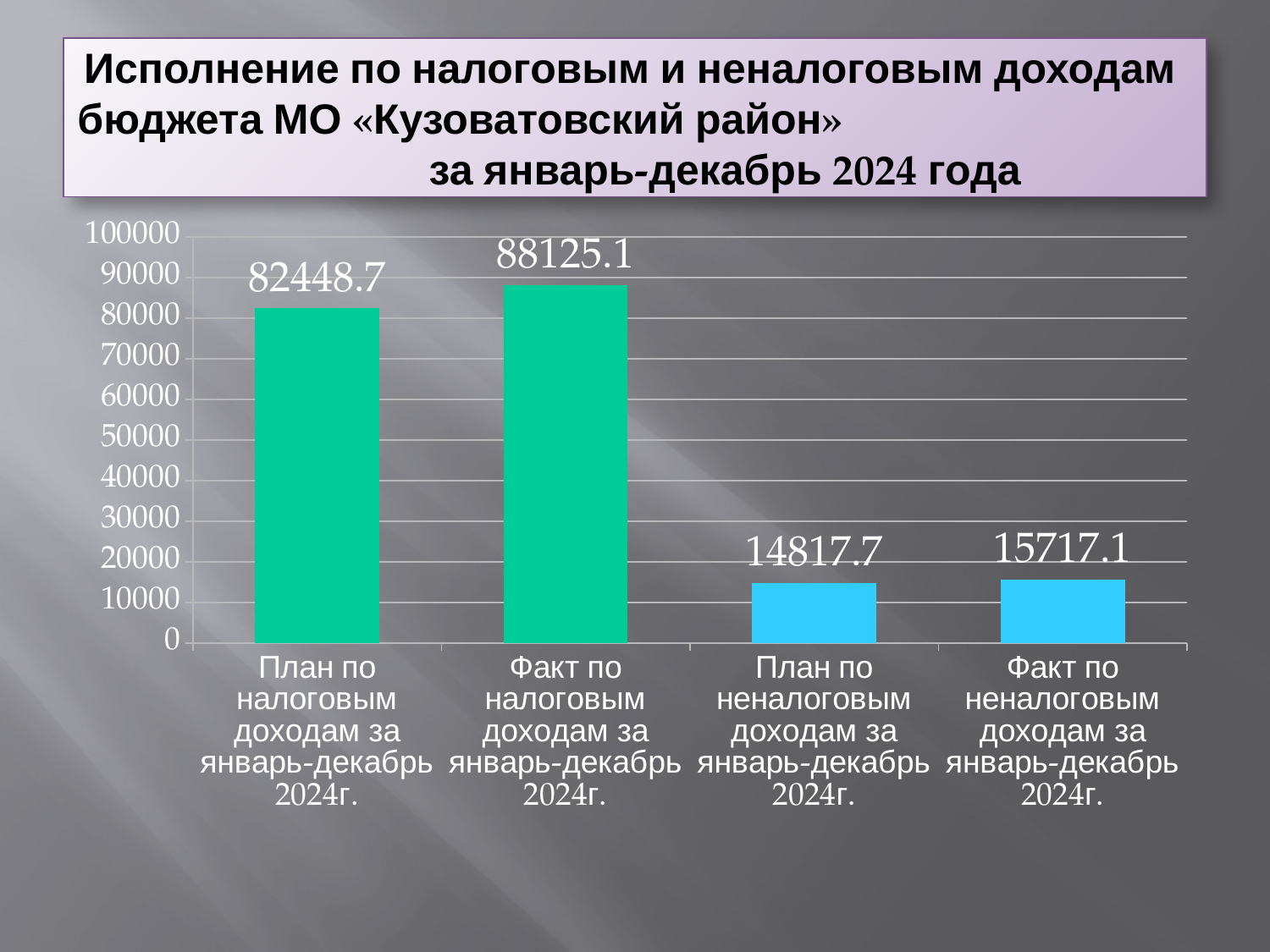

# Исполнение по налоговым и неналоговым доходам  бюджета МО «Кузоватовский район»                                                   за январь-декабрь 2024 года

### Chart

| Category | Столбец1 |
|---|---|
| План по налоговым доходам за январь-декабрь 2024г. | 82448.7 |
| Факт по налоговым доходам за январь-декабрь 2024г. | 88125.1 |
| План по неналоговым доходам за январь-декабрь 2024г. | 14817.7 |
| Факт по неналоговым доходам за январь-декабрь 2024г. | 15717.1 |